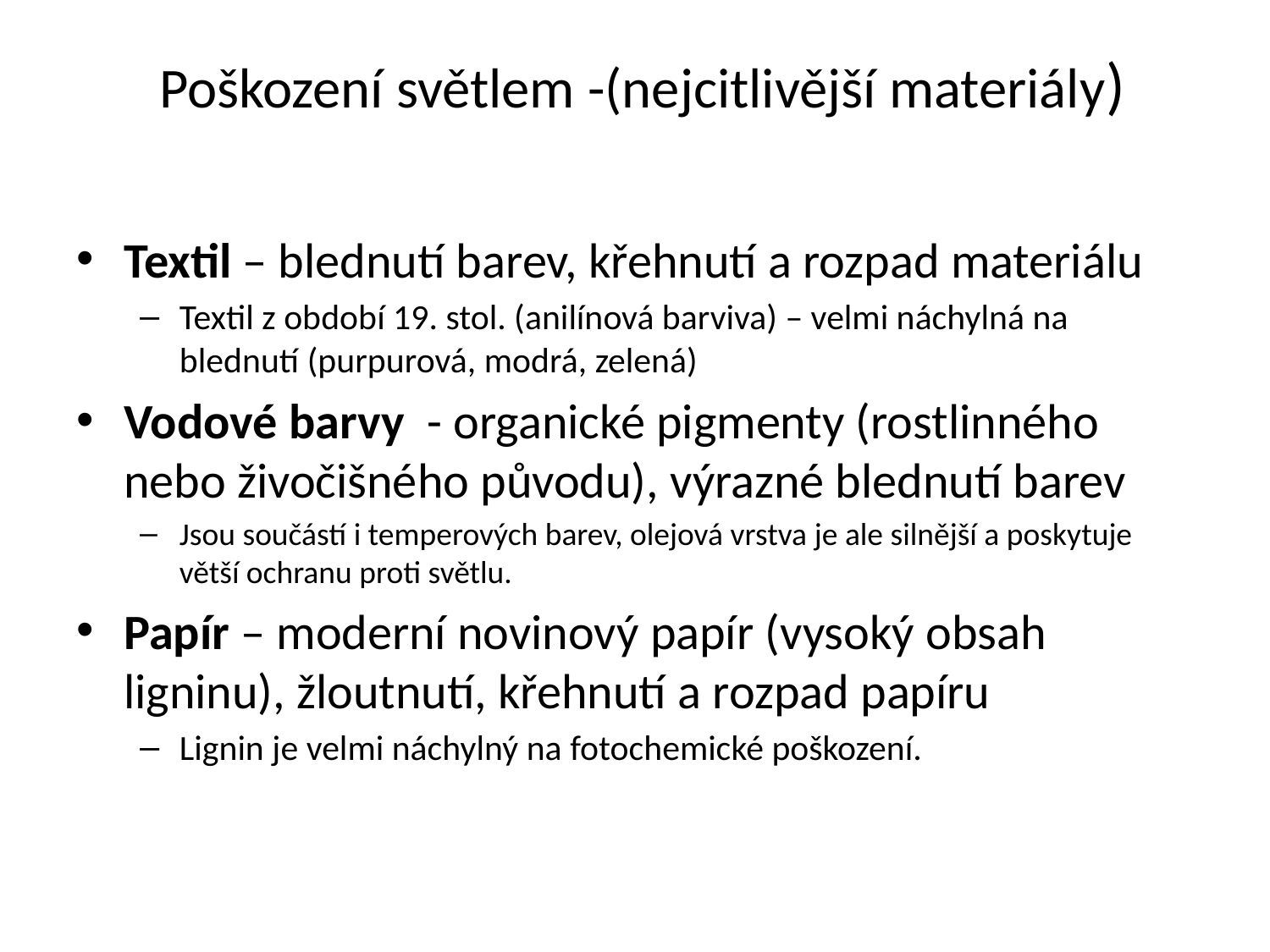

# Poškození světlem -(nejcitlivější materiály)
Textil – blednutí barev, křehnutí a rozpad materiálu
Textil z období 19. stol. (anilínová barviva) – velmi náchylná na blednutí (purpurová, modrá, zelená)
Vodové barvy  - organické pigmenty (rostlinného nebo živočišného původu), výrazné blednutí barev
Jsou součástí i temperových barev, olejová vrstva je ale silnější a poskytuje větší ochranu proti světlu.
Papír – moderní novinový papír (vysoký obsah ligninu), žloutnutí, křehnutí a rozpad papíru
Lignin je velmi náchylný na fotochemické poškození.